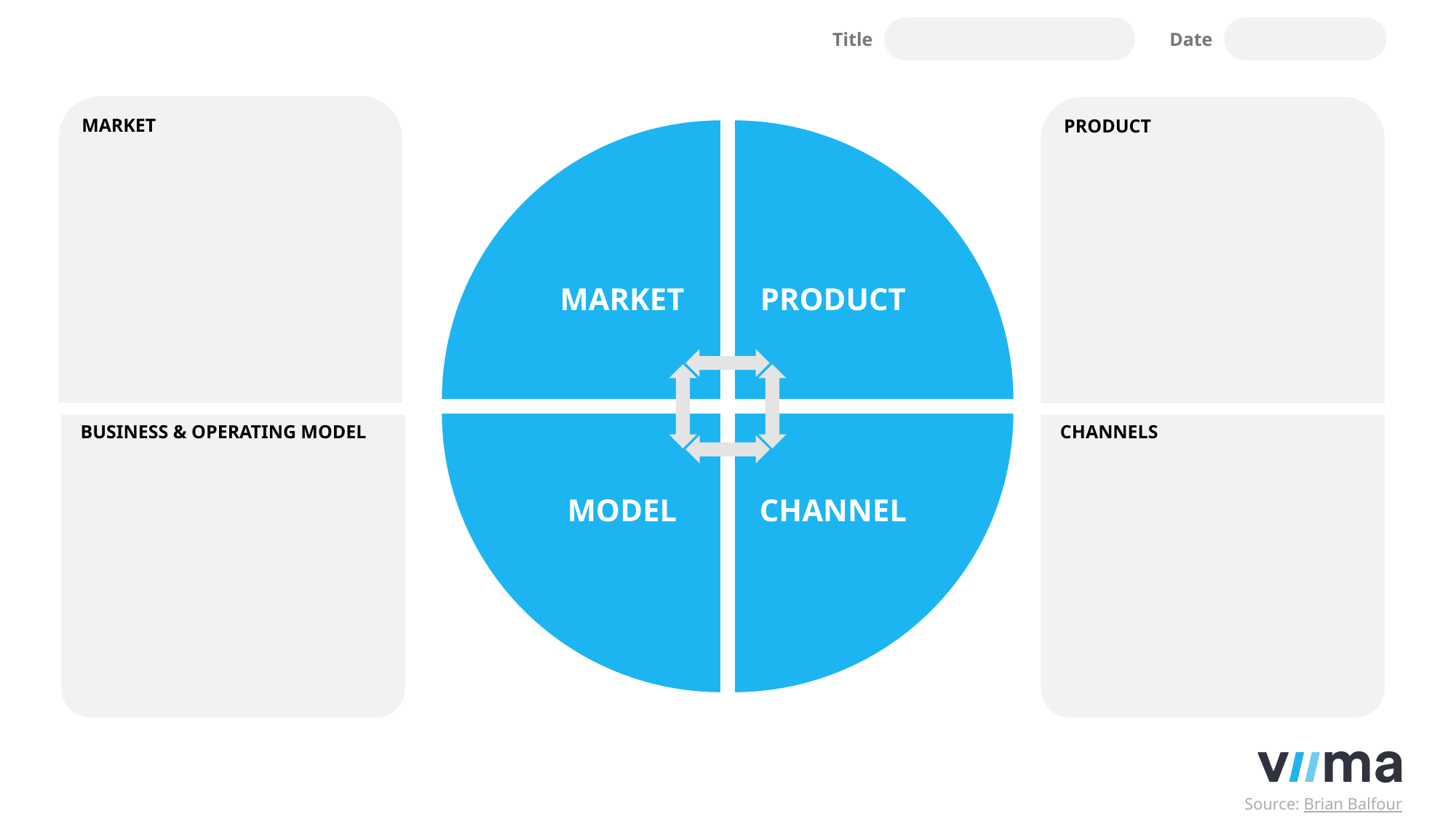

Title
Date
MARKET
PRODUCT
CHANNEL
MODEL
MARKET
PRODUCT

BUSINESS & OPERATING MODEL
CHANNELS
Source: Brian Balfour